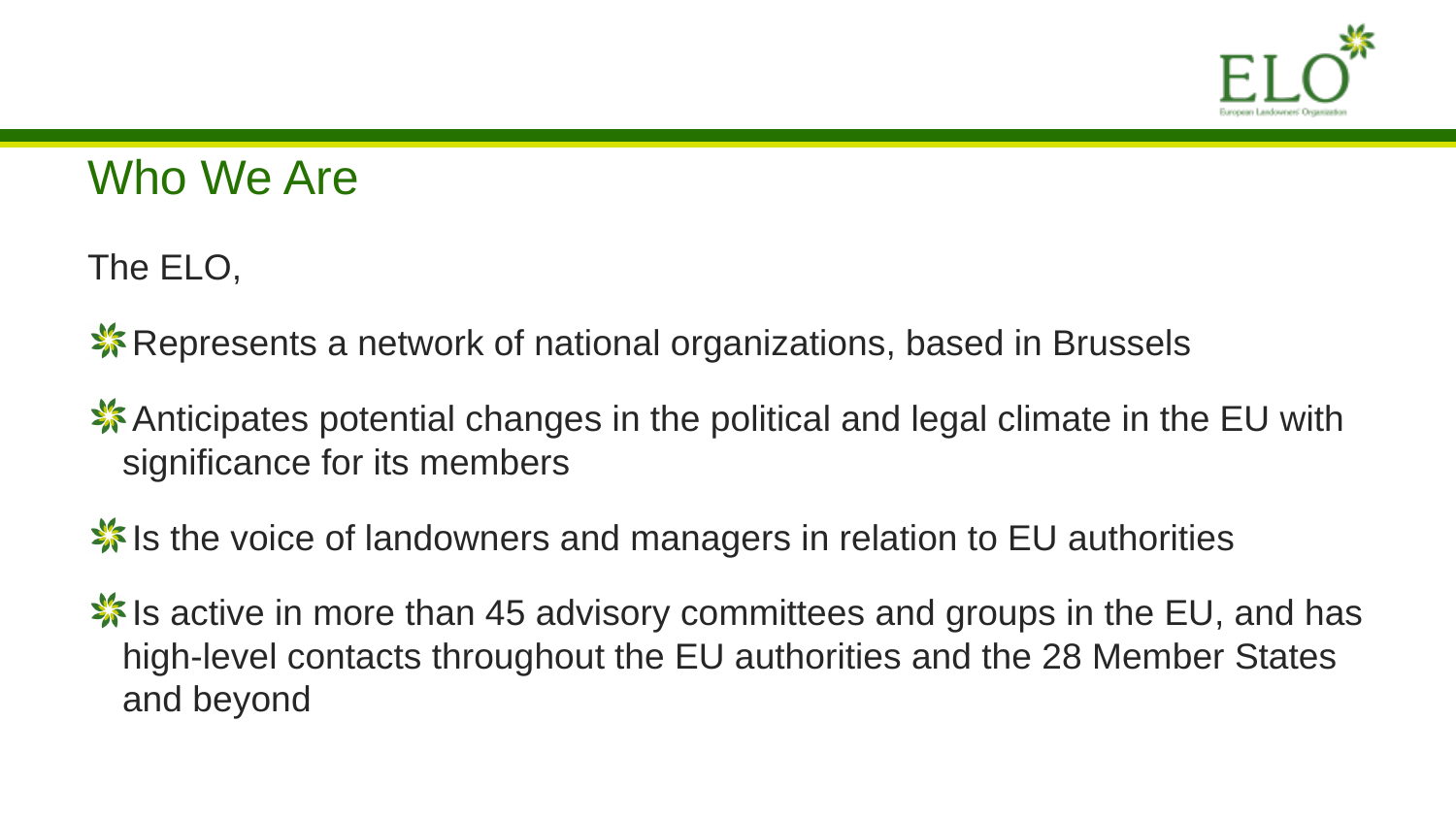

# Who We Are
The ELO,
 Represents a network of national organizations, based in Brussels
 Anticipates potential changes in the political and legal climate in the EU with significance for its members
 Is the voice of landowners and managers in relation to EU authorities
 Is active in more than 45 advisory committees and groups in the EU, and has high-level contacts throughout the EU authorities and the 28 Member States and beyond